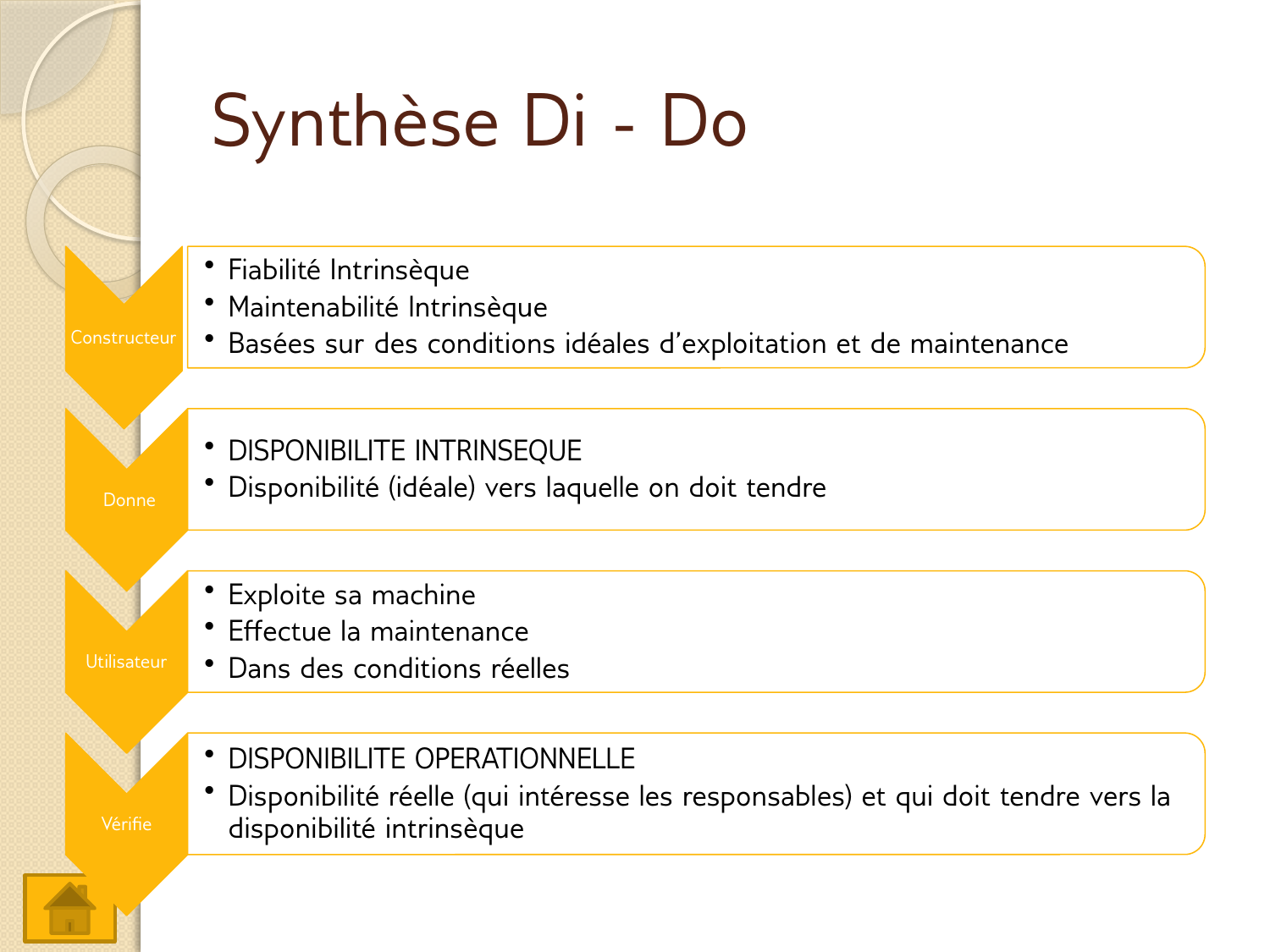

# Synthèse Di - Do

Constructeur
Fiabilité Intrinsèque
Maintenabilité Intrinsèque
Basées sur des conditions idéales d’exploitation et de maintenance
 Donne
DISPONIBILITE INTRINSEQUE
Disponibilité (idéale) vers laquelle on doit tendre
Utilisateur
Exploite sa machine
Effectue la maintenance
Dans des conditions réelles
Vérifie
DISPONIBILITE OPERATIONNELLE
Disponibilité réelle (qui intéresse les responsables) et qui doit tendre vers la disponibilité intrinsèque